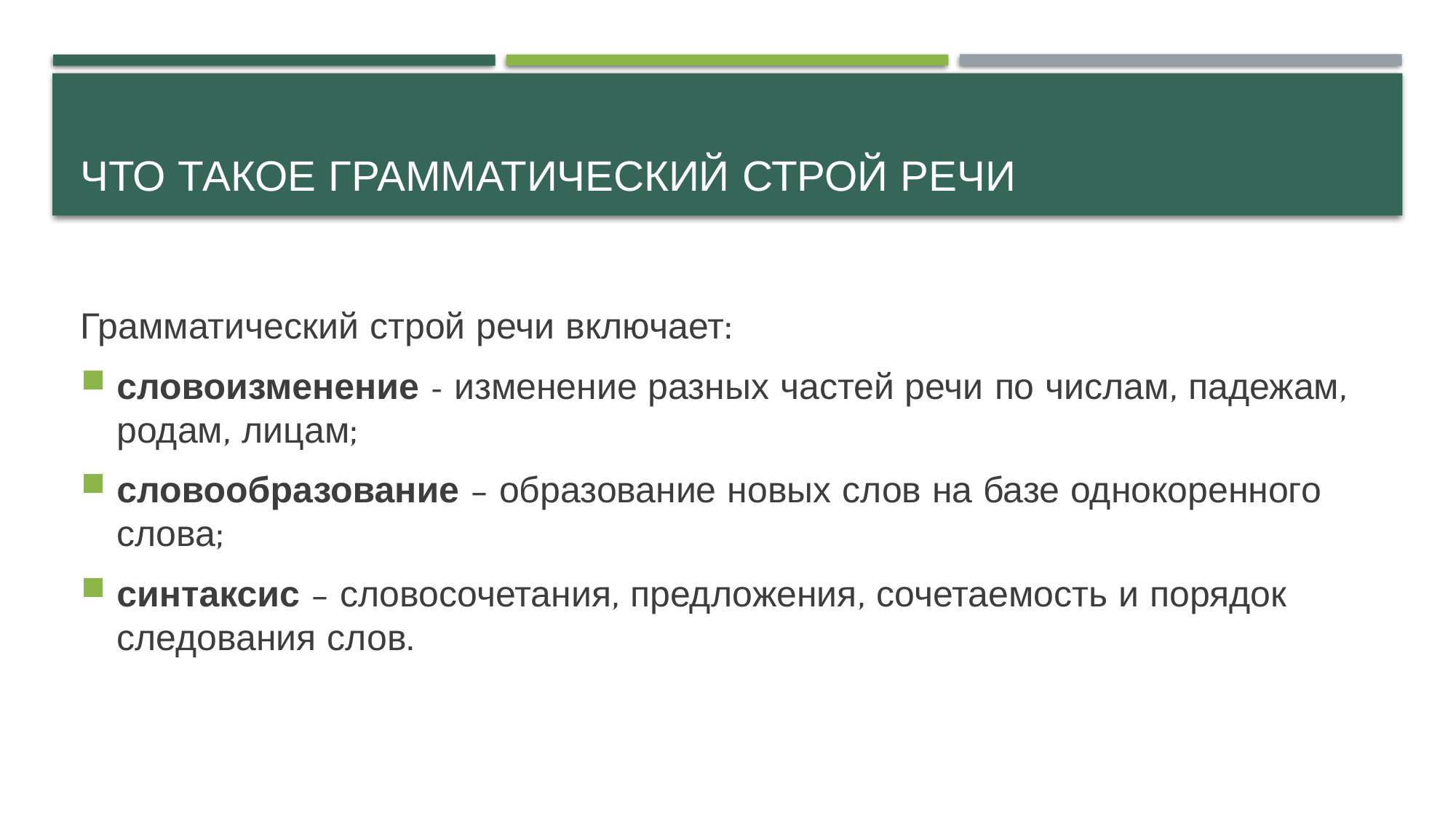

# Что такое грамматический строй речи
Грамматический строй речи включает:
словоизменение - изменение разных частей речи по числам, падежам, родам, лицам;
словообразование – образование новых слов на базе однокоренного слова;
синтаксис – словосочетания, предложения, сочетаемость и порядок следования слов.